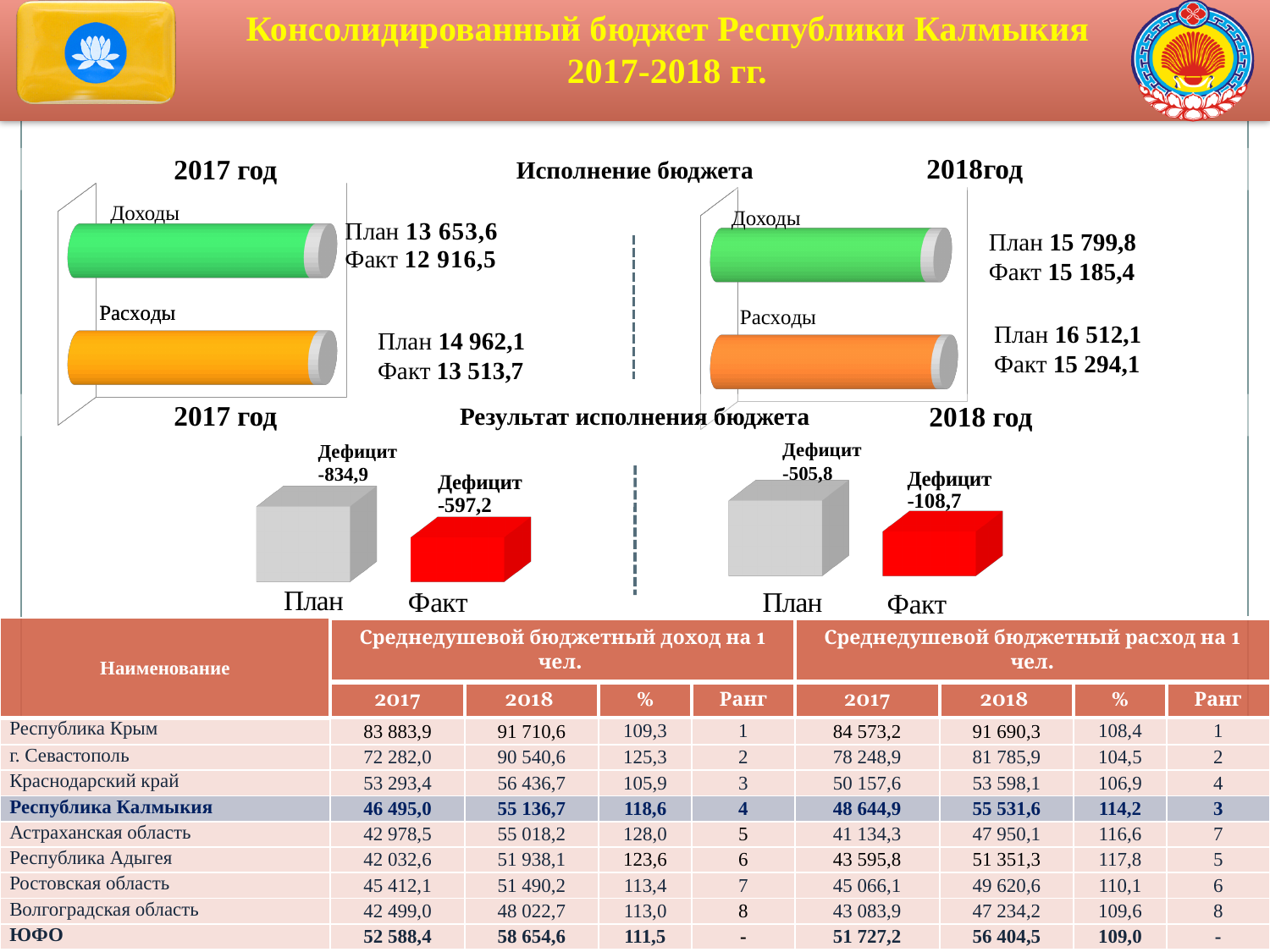

Консолидированный бюджет Республики Калмыкия 2017-2018 гг.

2018год
2017 год
Исполнение бюджета

[unsupported chart]

[unsupported chart]

Доходы
Доходы
План 15 799,8

Факт 15 185,4
План 16 512,1

Факт 15 294,1
План 14 962,1

Факт 13 513,7
2017 год
2018 год
Результат исполнения бюджета
Дефицит
-505,8
Дефицит
-834,9

[unsupported chart]

[unsupported chart]

| Наименование | Среднедушевой бюджетный доход на 1 чел. |  |  |  | Среднедушевой бюджетный расход на 1 чел. |  |  |  |
| --- | --- | --- | --- | --- | --- | --- | --- | --- |
|  | 2017 | 2018 | % | Ранг | 2017 | 2018 | % | Ранг |
| Республика Крым | 83 883,9 | 91 710,6 | 109,3 | 1 | 84 573,2 | 91 690,3 | 108,4 | 1 |
| г. Севастополь | 72 282,0 | 90 540,6 | 125,3 | 2 | 78 248,9 | 81 785,9 | 104,5 | 2 |
| Краснодарский край | 53 293,4 | 56 436,7 | 105,9 | 3 | 50 157,6 | 53 598,1 | 106,9 | 4 |
| Республика Калмыкия | 46 495,0 | 55 136,7 | 118,6 | 4 | 48 644,9 | 55 531,6 | 114,2 | 3 |
| Астраханская область | 42 978,5 | 55 018,2 | 128,0 | 5 | 41 134,3 | 47 950,1 | 116,6 | 7 |
| Республика Адыгея | 42 032,6 | 51 938,1 | 123,6 | 6 | 43 595,8 | 51 351,3 | 117,8 | 5 |
| Ростовская область | 45 412,1 | 51 490,2 | 113,4 | 7 | 45 066,1 | 49 620,6 | 110,1 | 6 |
| Волгоградская область | 42 499,0 | 48 022,7 | 113,0 | 8 | 43 083,9 | 47 234,2 | 109,6 | 8 |
| ЮФО | 52 588,4 | 58 654,6 | 111,5 | - | 51 727,2 | 56 404,5 | 109,0 | - |